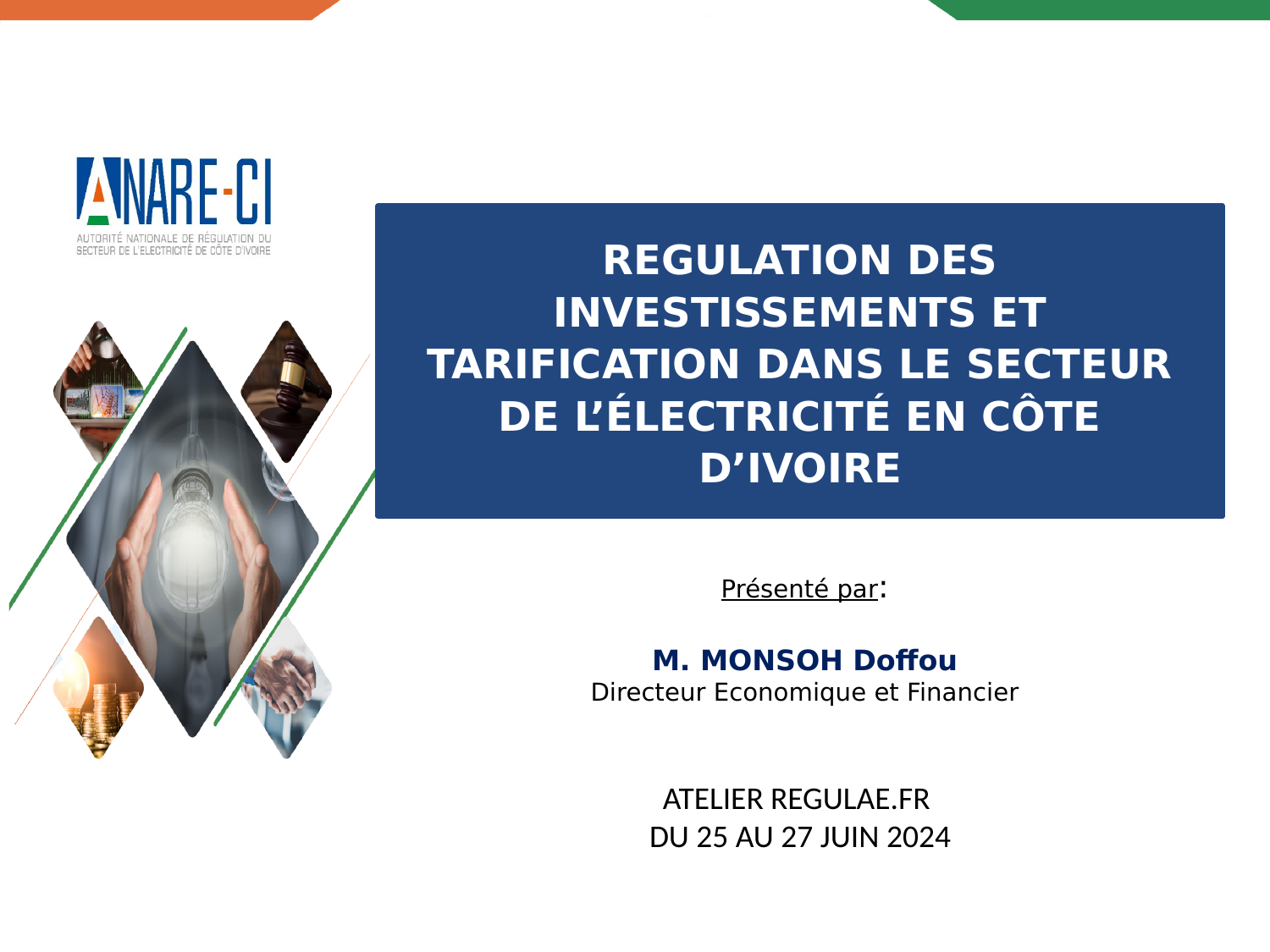

# REGULATION DES INVESTISSEMENTS ET TARIFICATION DANS LE SECTEUR DE L’ÉLECTRICITÉ EN CÔTE D’IVOIRE ----------Aa---
Présenté par:

M. MONSOH Doffou
Directeur Economique et Financier
ATELIER REGULAE.FR
DU 25 AU 27 JUIN 2024